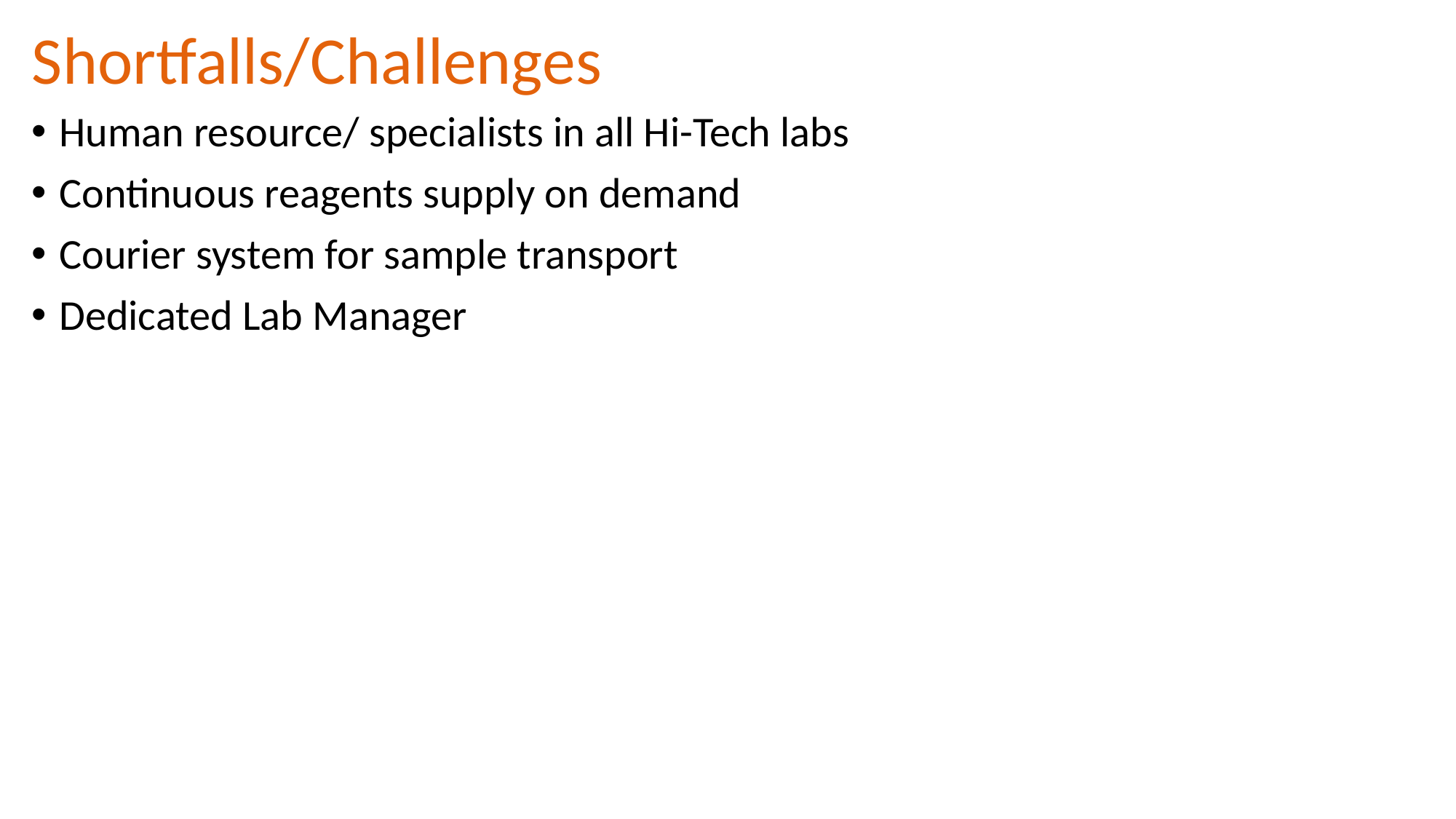

# Shortfalls/Challenges
Human resource/ specialists in all Hi-Tech labs
Continuous reagents supply on demand
Courier system for sample transport
Dedicated Lab Manager